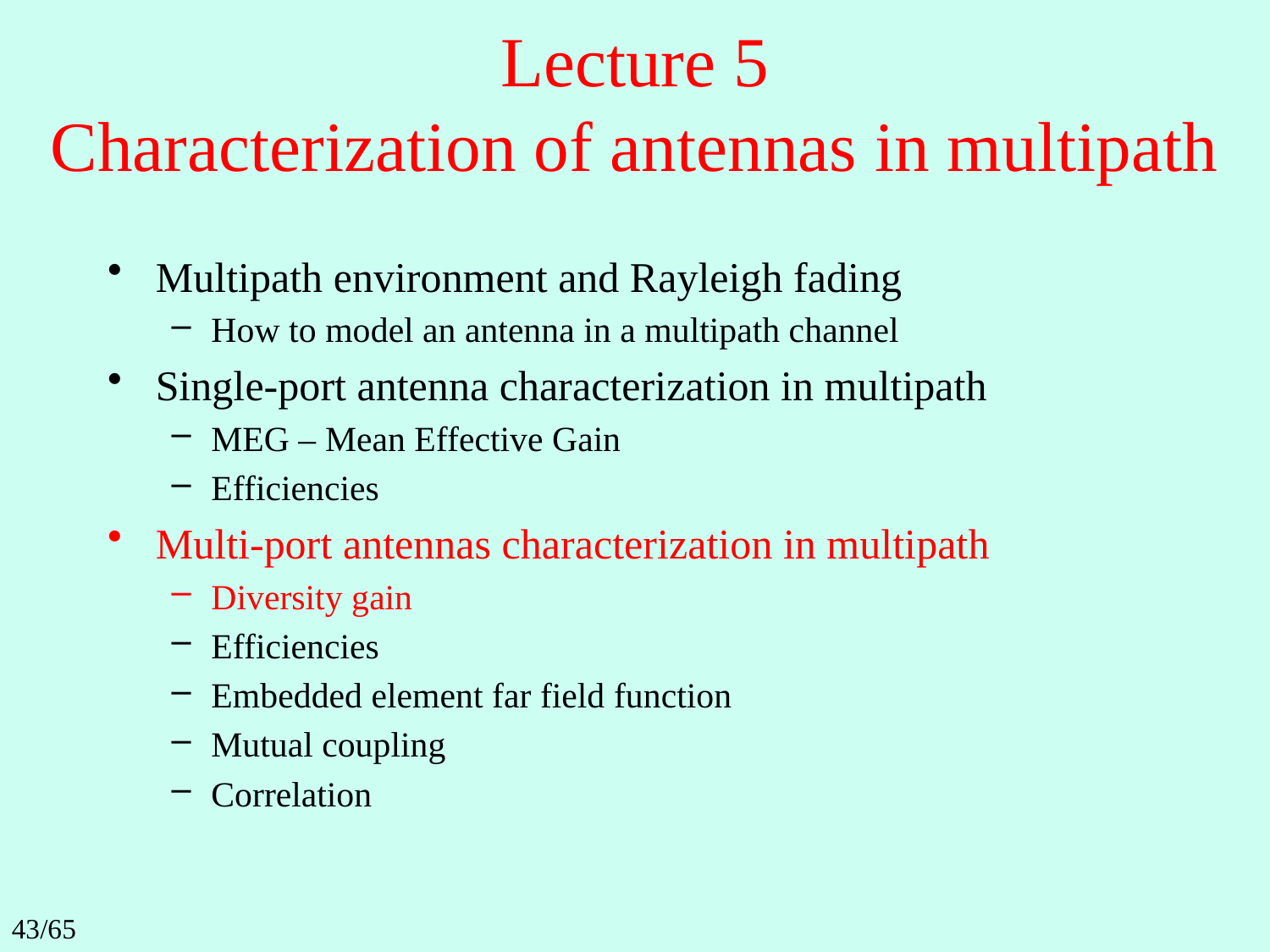

# Lecture 5 Characterization of antennas in multipath
Multipath environment and Rayleigh fading
How to model an antenna in a multipath channel
Single-port antenna characterization in multipath
MEG – Mean Effective Gain
Efficiencies
Multi-port antennas characterization in multipath
Diversity gain
Efficiencies
Embedded element far field function
Mutual coupling
Correlation